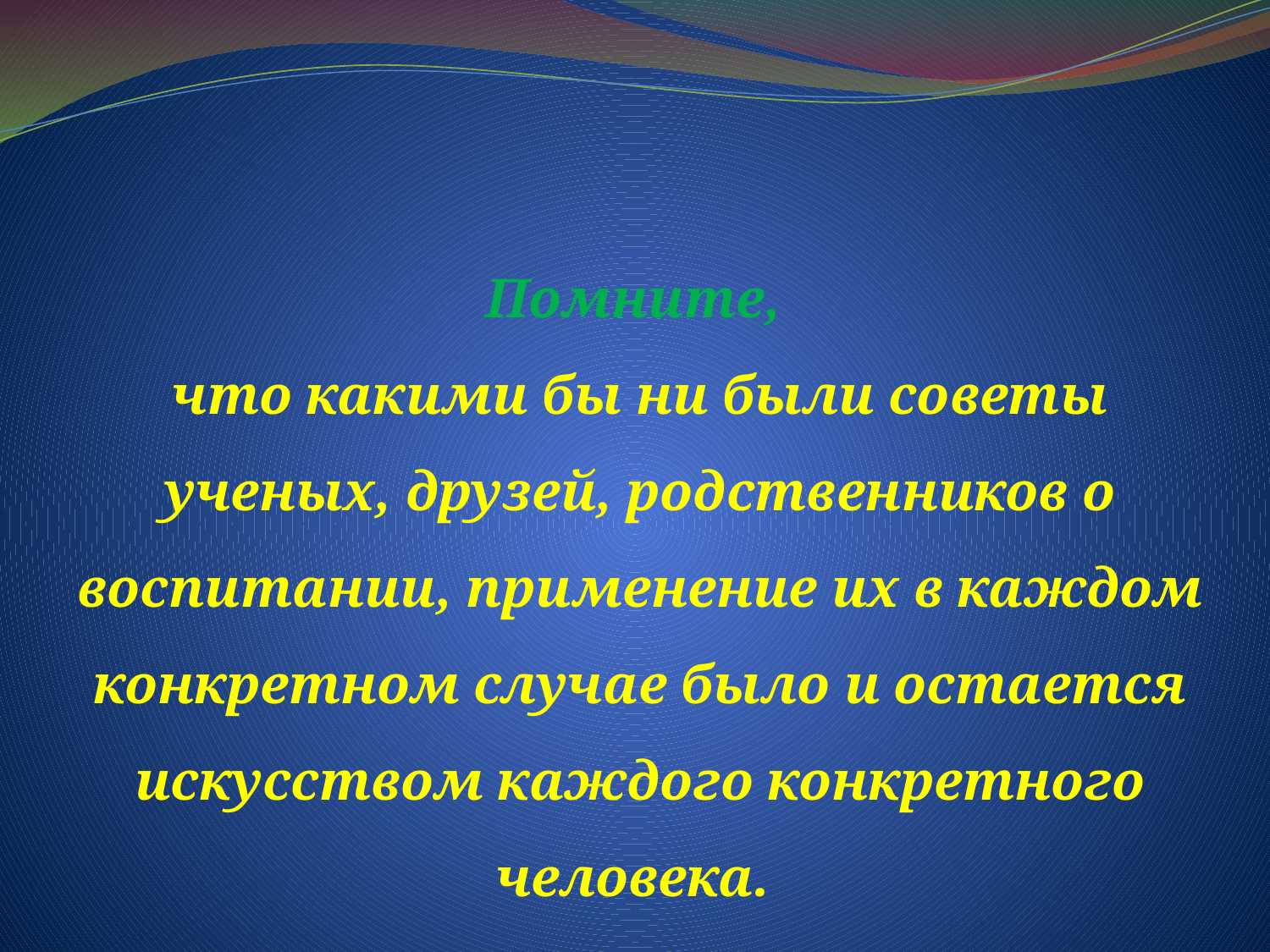

#
Помните,
что какими бы ни были советы ученых, друзей, родственников о воспитании, применение их в каждом конкретном случае было и остается искусством каждого конкретного человека.